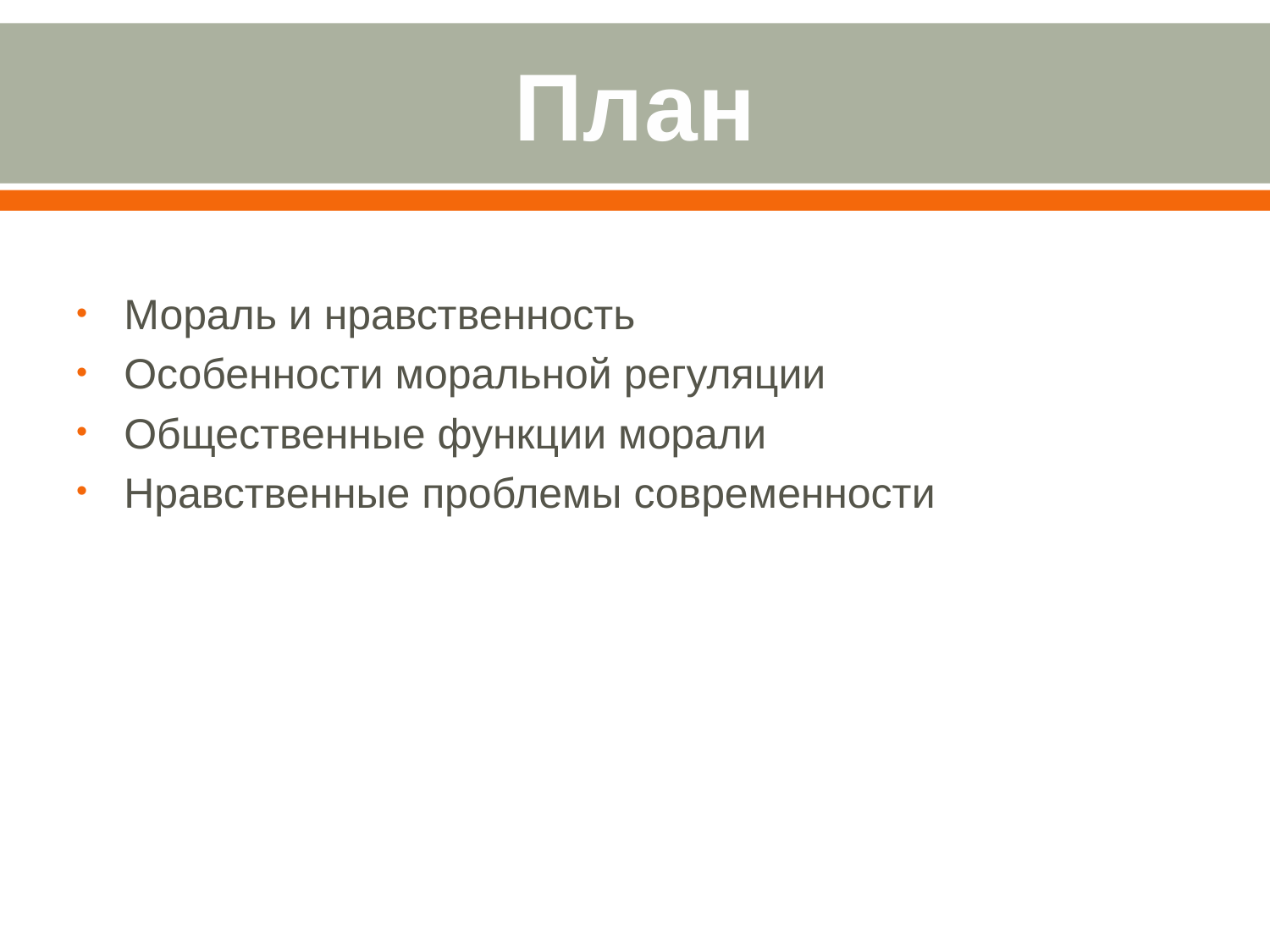

# План

Мораль и нравственность
Особенности моральной регуляции
Общественные функции морали
Нравственные проблемы современности